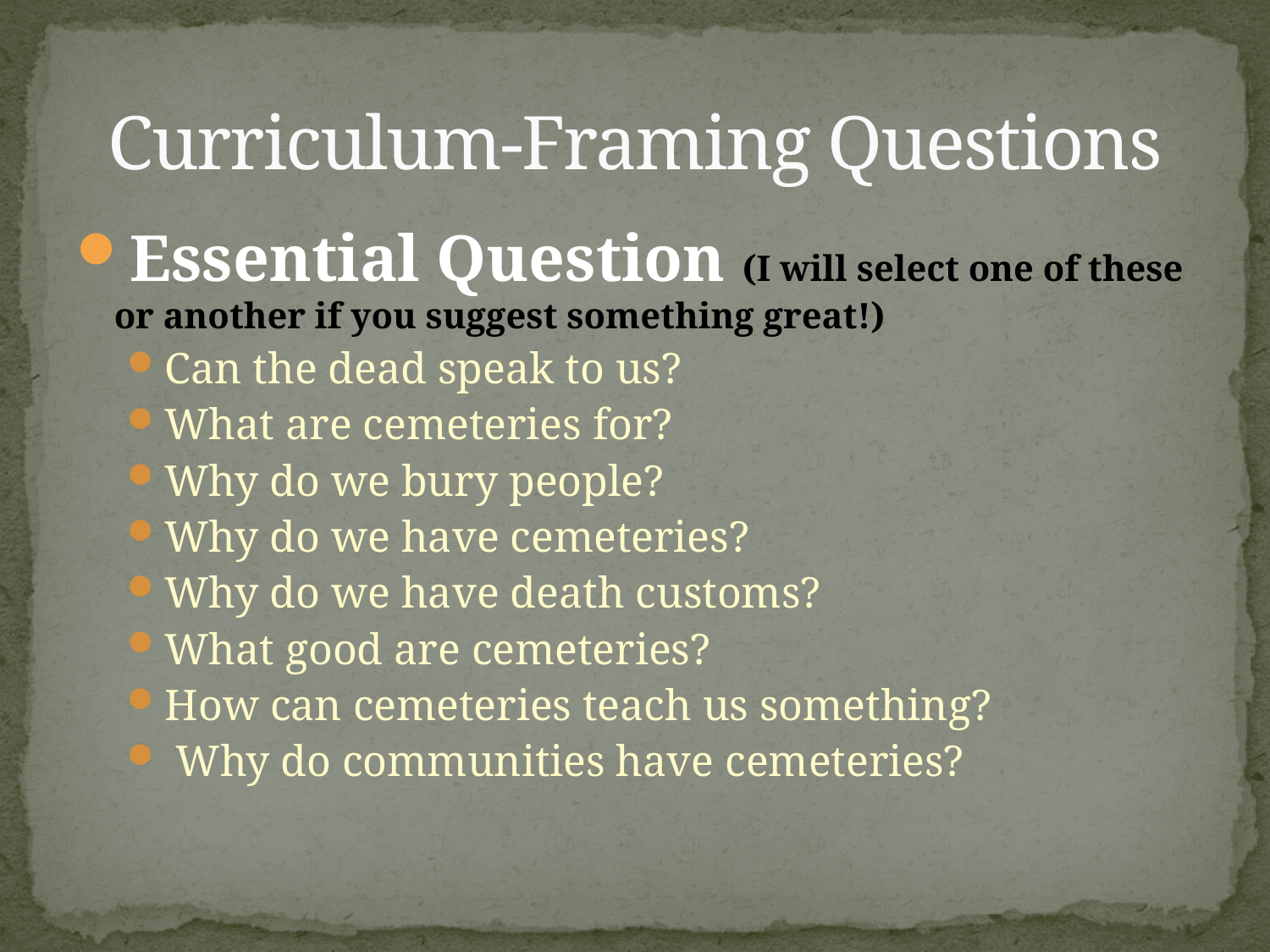

# Curriculum-Framing Questions
Essential Question (I will select one of these or another if you suggest something great!)
Can the dead speak to us?
What are cemeteries for?
Why do we bury people?
Why do we have cemeteries?
Why do we have death customs?
What good are cemeteries?
How can cemeteries teach us something?
 Why do communities have cemeteries?